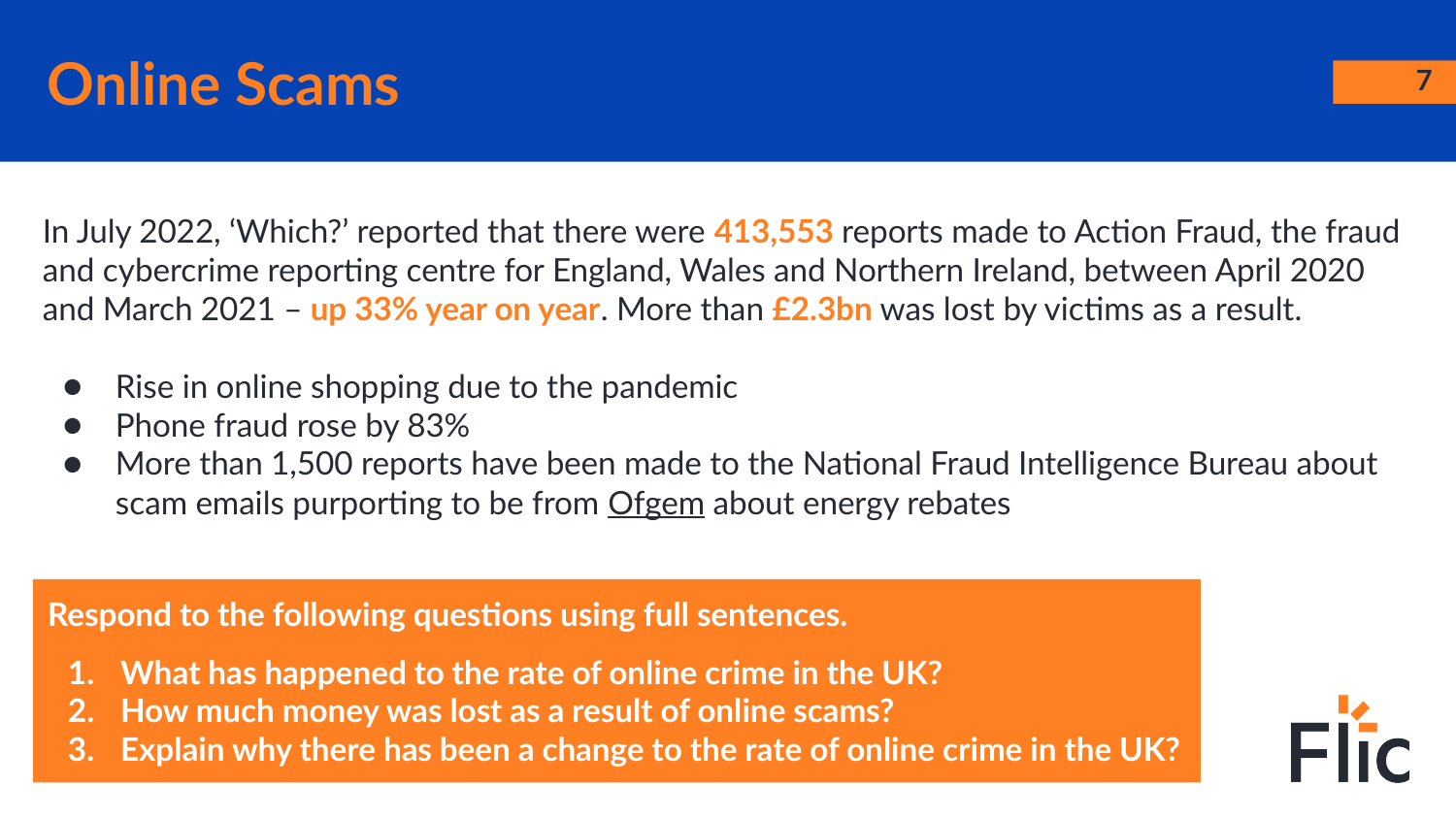

Online Scams
   7
In July 2022, ‘Which?’ reported that there were 413,553 reports made to Action Fraud, the fraud and cybercrime reporting centre for England, Wales and Northern Ireland, between April 2020 and March 2021 – up 33% year on year. More than £2.3bn was lost by victims as a result.

Rise in online shopping due to the pandemic
Phone fraud rose by 83%
More than 1,500 reports have been made to the National Fraud Intelligence Bureau about scam emails purporting to be from Ofgem about energy rebates
Respond to the following questions using full sentences.

What has happened to the rate of online crime in the UK?
How much money was lost as a result of online scams?
Explain why there has been a change to the rate of online crime in the UK?